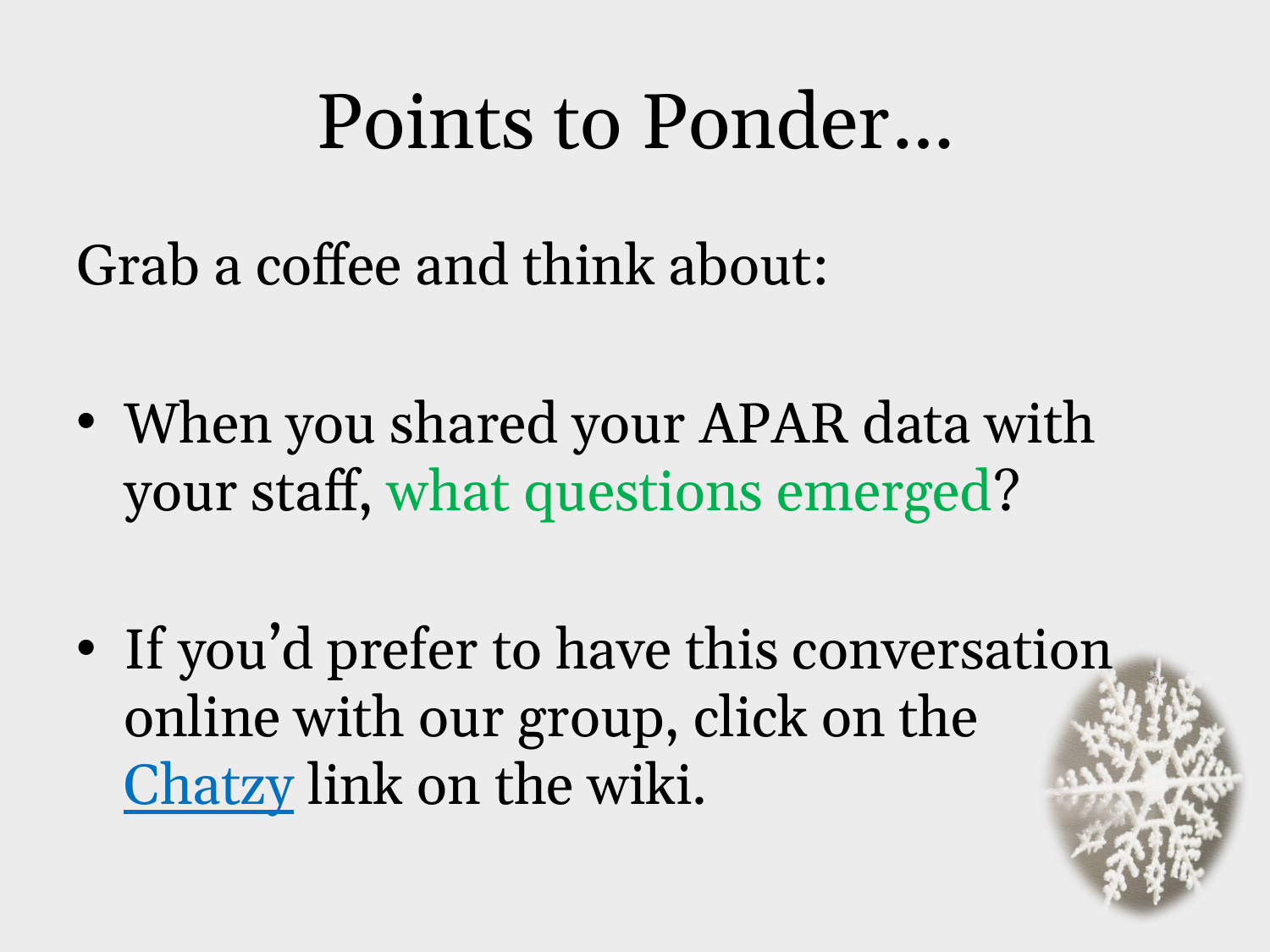

# Points to Ponder…
Grab a coffee and think about:

When you shared your APAR data with your staff, what questions emerged?

If you’d prefer to have this conversation online with our group, click on the             Chatzy link on the wiki.